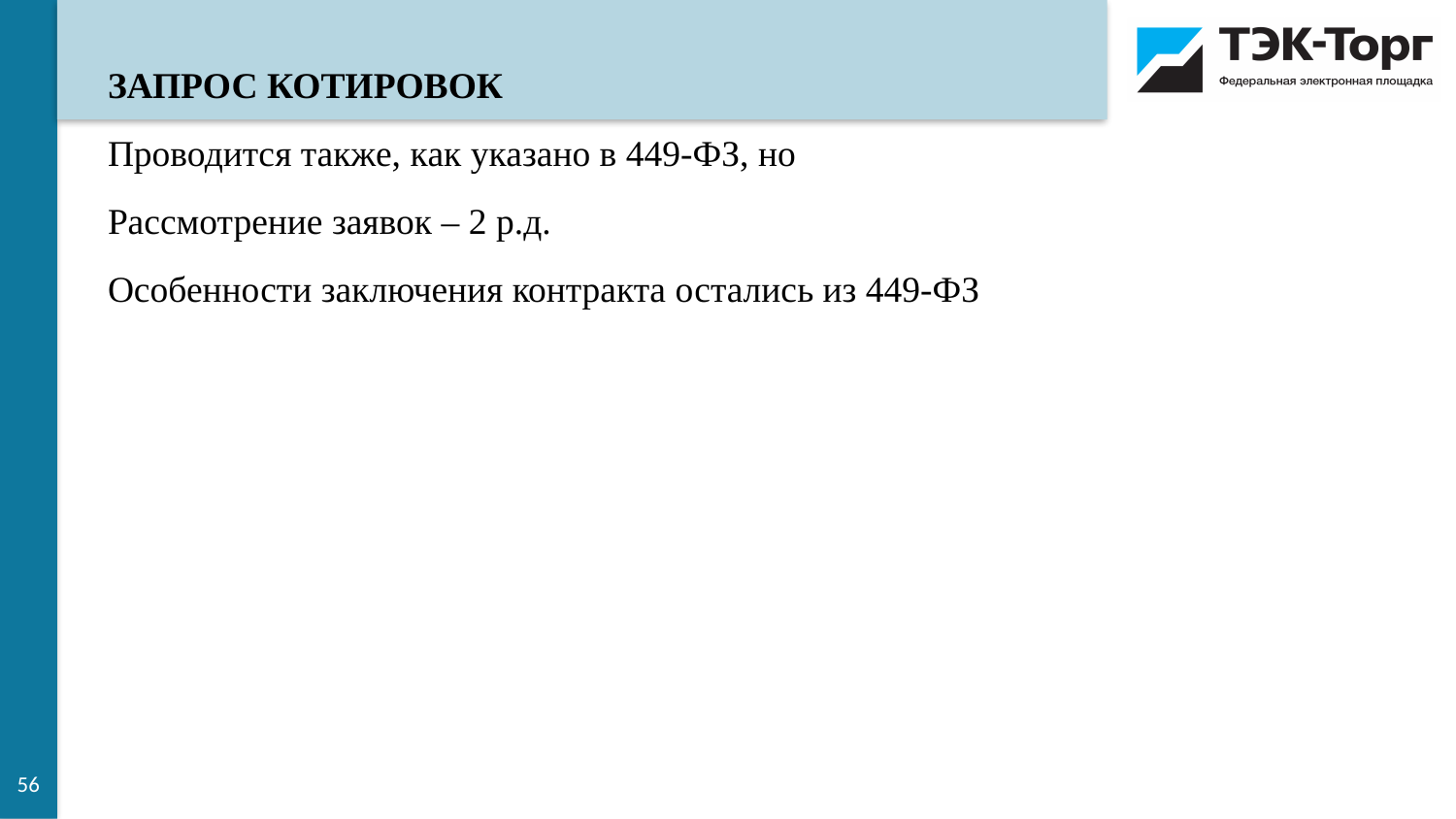

ЗАПРОС КОТИРОВОК
Проводится также, как указано в 449-ФЗ, но
Рассмотрение заявок – 2 р.д.
Особенности заключения контракта остались из 449-ФЗ
56